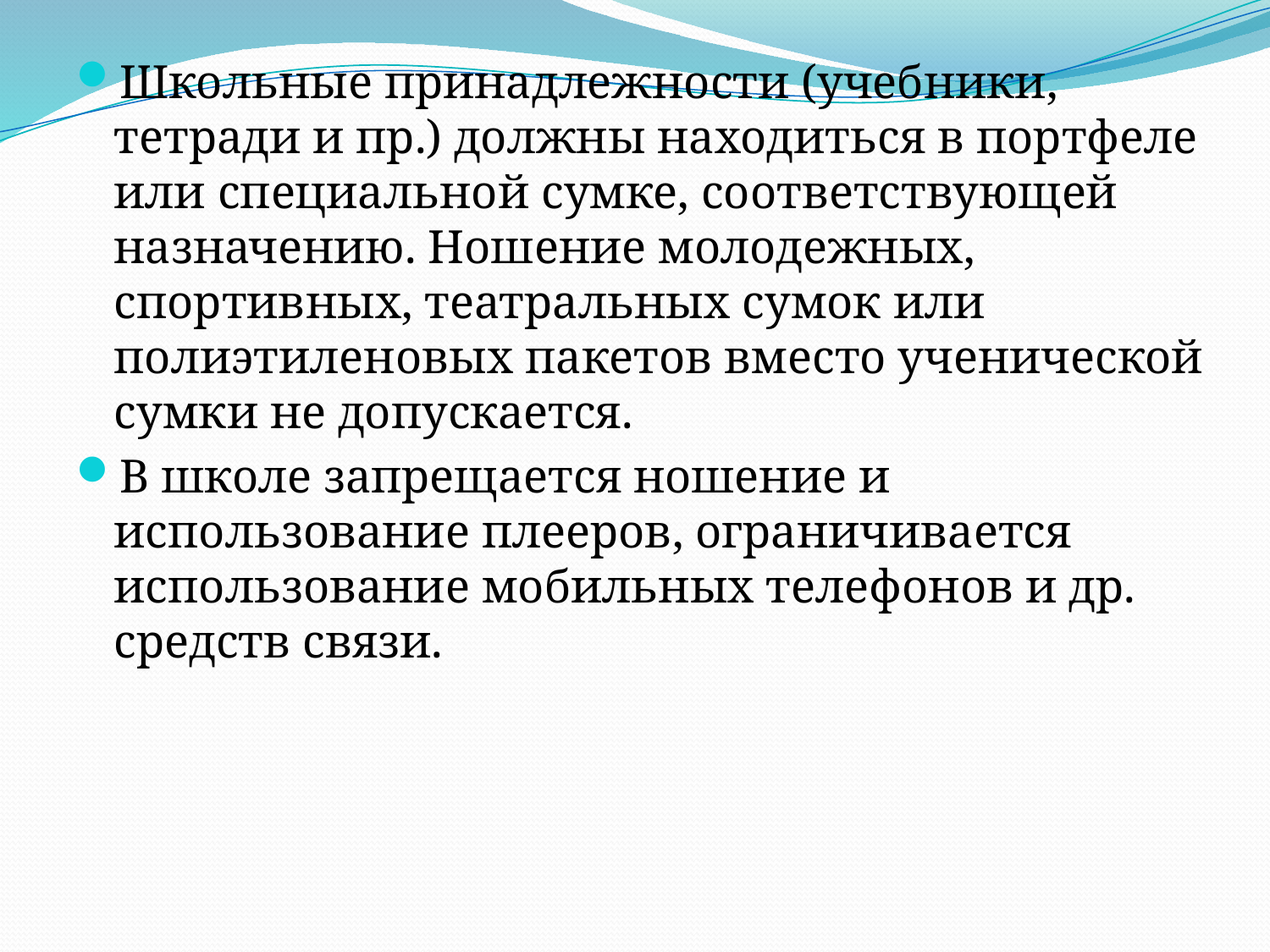

Школьные принадлежности (учебники, тетради и пр.) должны находиться в портфеле или специальной сумке, соответствующей назначению. Ношение молодежных, спортивных, театральных сумок или полиэтиленовых пакетов вместо ученической сумки не допускается.
В школе запрещается ношение и использование плееров, ограничивается использование мобильных телефонов и др. средств связи.

#